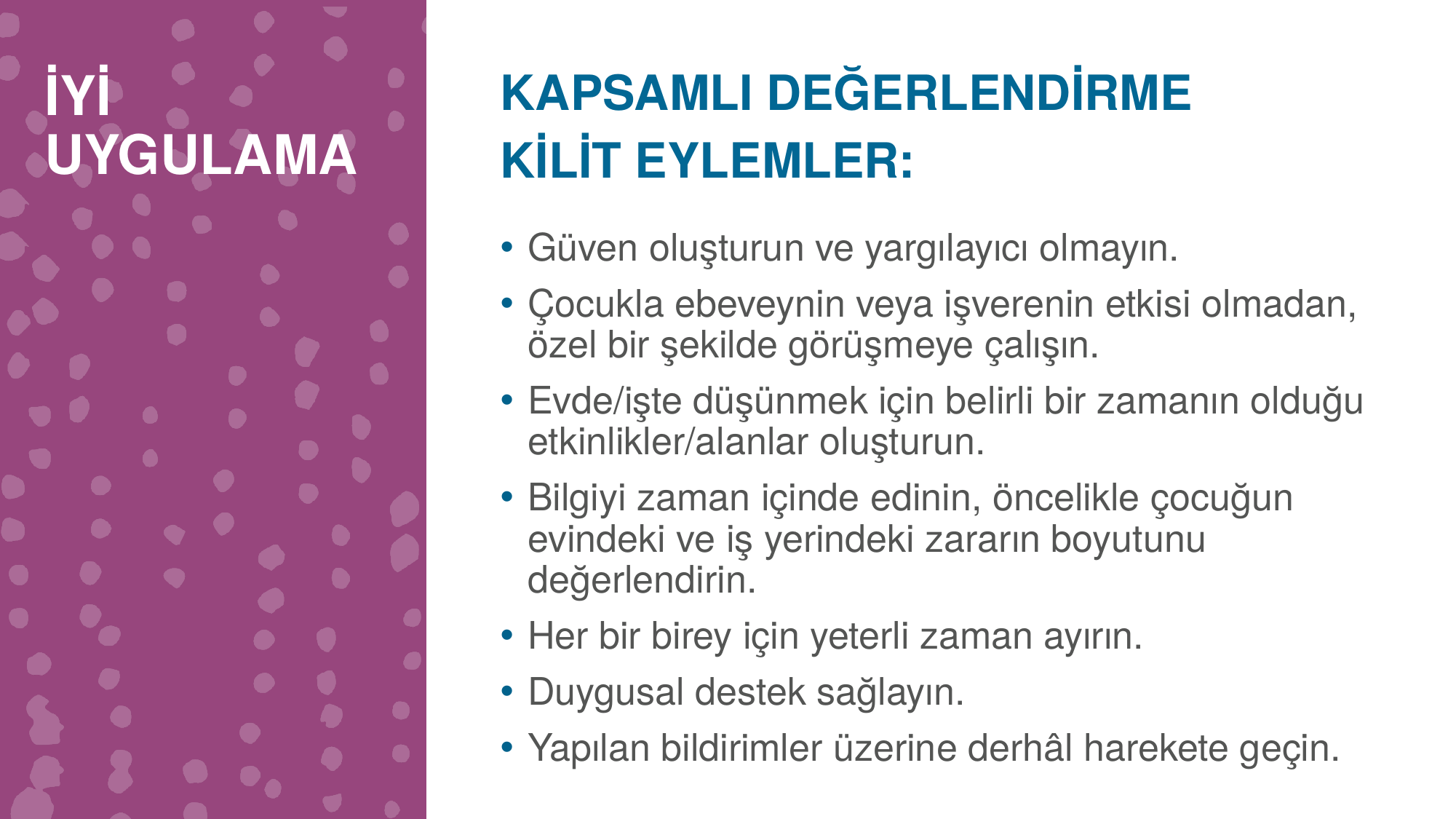

İYİ UYGULAMA
KAPSAMLI DEĞERLENDİRME
KİLİT EYLEMLER:
Güven oluşturun ve yargılayıcı olmayın.
Çocukla ebeveynin veya işverenin etkisi olmadan, özel bir şekilde görüşmeye çalışın.
Evde/işte düşünmek için belirli bir zamanın olduğu etkinlikler/alanlar oluşturun.
Bilgiyi zaman içinde edinin, öncelikle çocuğun evindeki ve iş yerindeki zararın boyutunu değerlendirin.
Her bir birey için yeterli zaman ayırın.
Duygusal destek sağlayın.
Yapılan bildirimler üzerine derhâl harekete geçin.